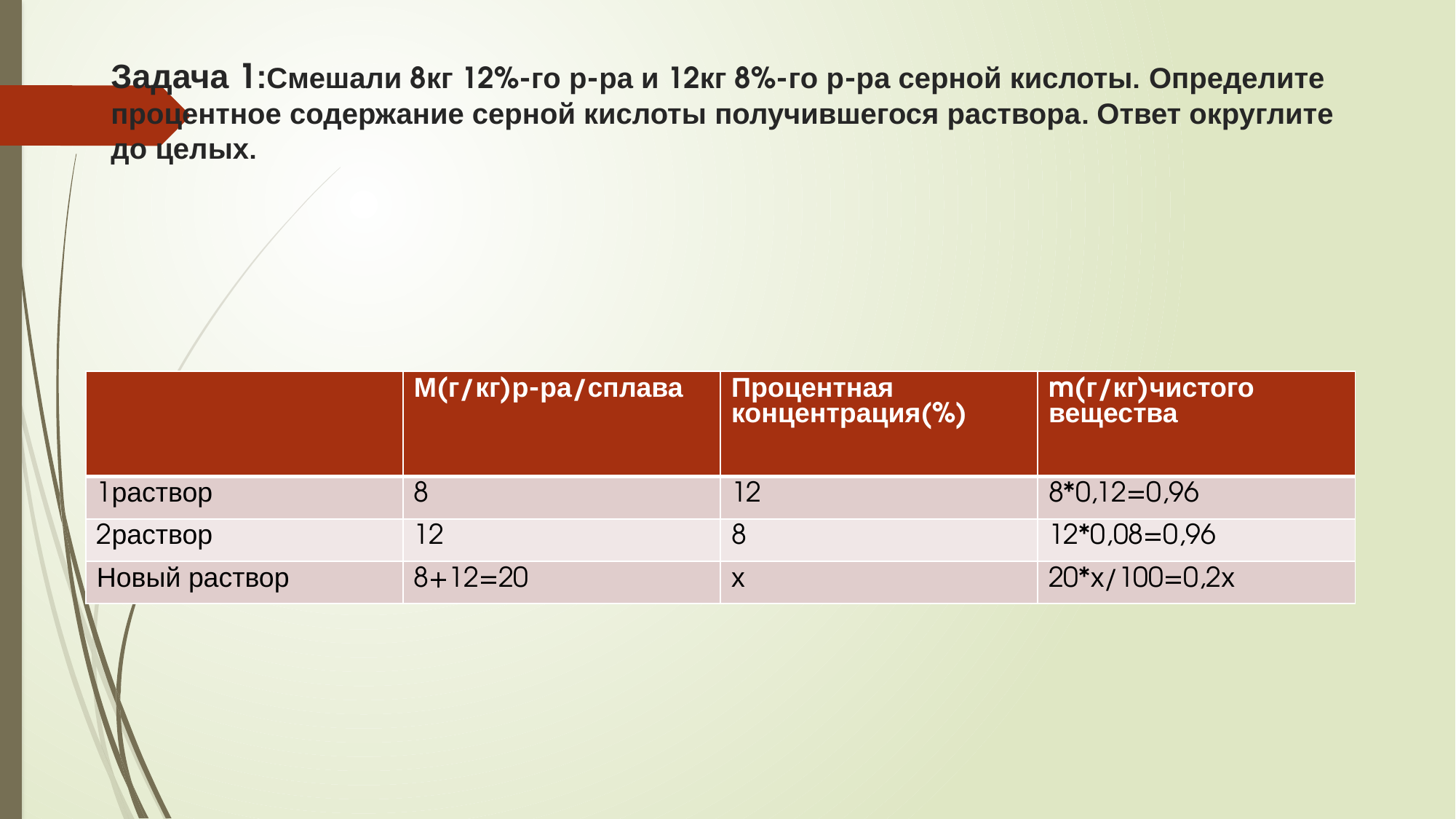

# Задача 1:Смешали 8кг 12%-го р-ра и 12кг 8%-го р-ра серной кислоты. Определите процентное содержание серной кислоты получившегося раствора. Ответ округлите до целых.
|  | М(г/кг)р-ра/сплава | Процентная концентрация(%) | m(г/кг)чистого вещества |
| --- | --- | --- | --- |
| 1раствор | 8 | 12 | 8\*0,12=0,96 |
| 2раствор | 12 | 8 | 12\*0,08=0,96 |
| Новый раствор | 8+12=20 | х | 20\*х/100=0,2х |